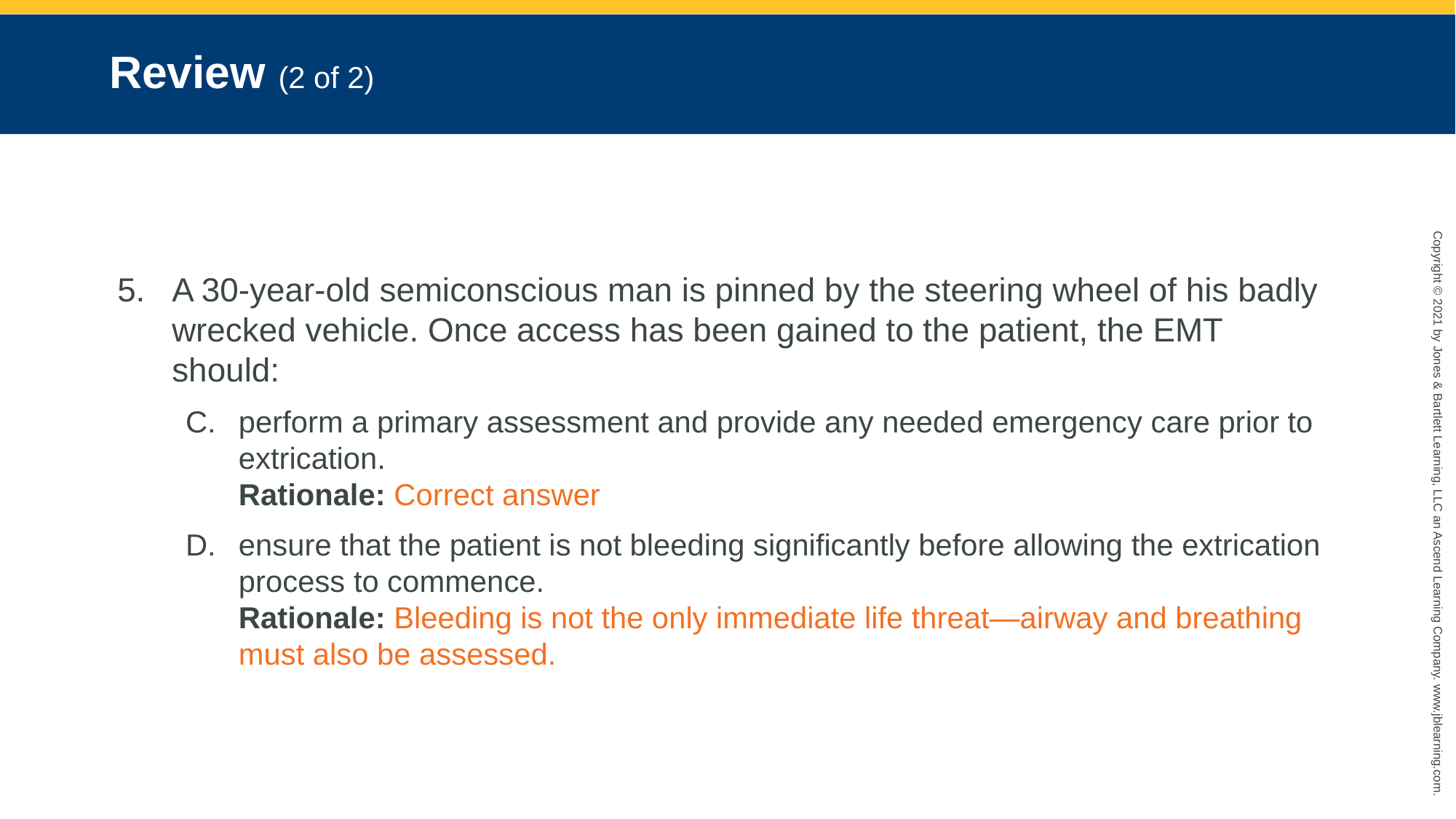

# Review (2 of 2)
A 30-year-old semiconscious man is pinned by the steering wheel of his badly wrecked vehicle. Once access has been gained to the patient, the EMT should:
perform a primary assessment and provide any needed emergency care prior to extrication.
Rationale: Correct answer
ensure that the patient is not bleeding significantly before allowing the extrication process to commence.
Rationale: Bleeding is not the only immediate life threat—airway and breathing must also be assessed.